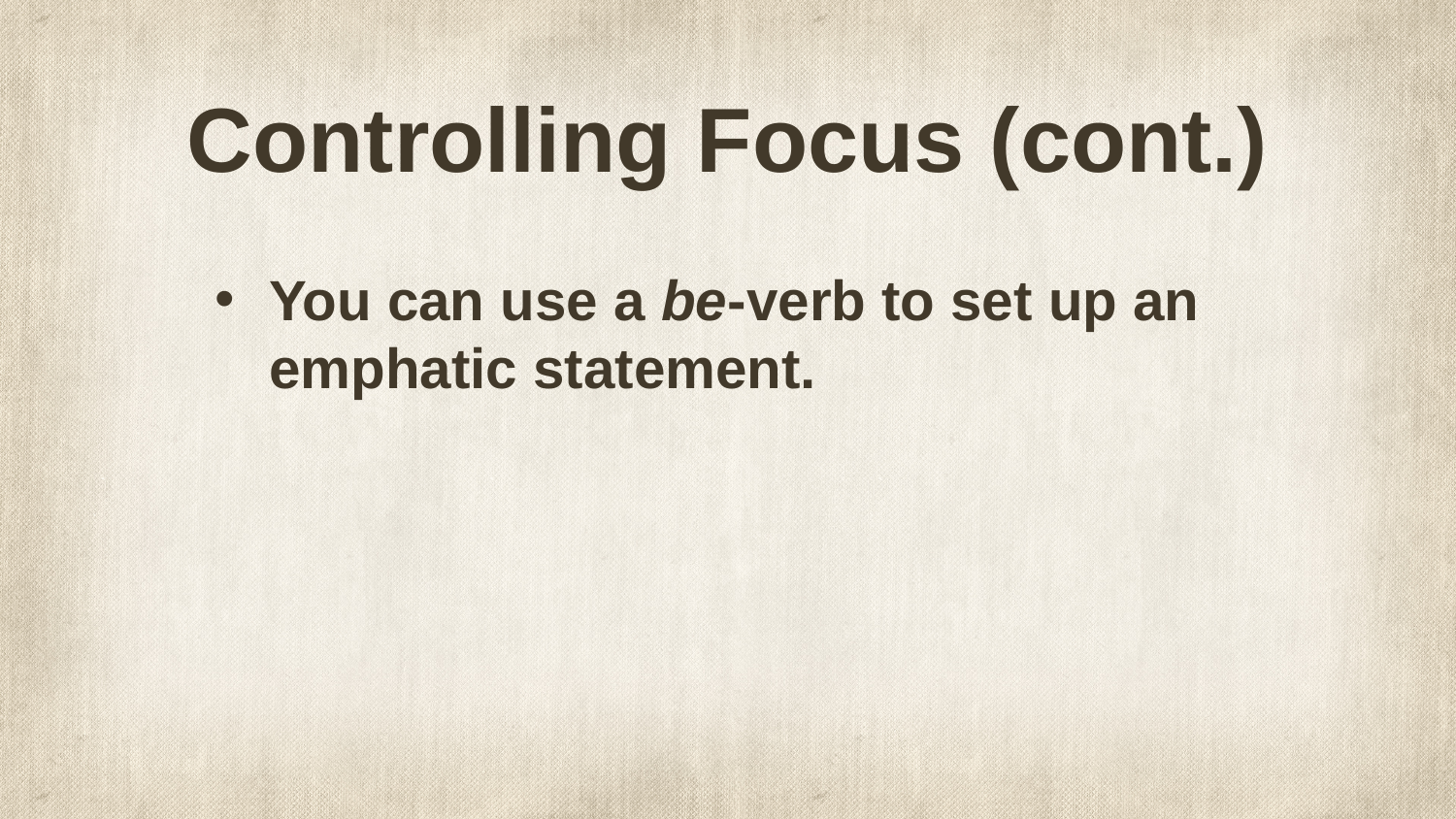

# Controlling Focus (cont.)
You can use a be-verb to set up an emphatic statement.